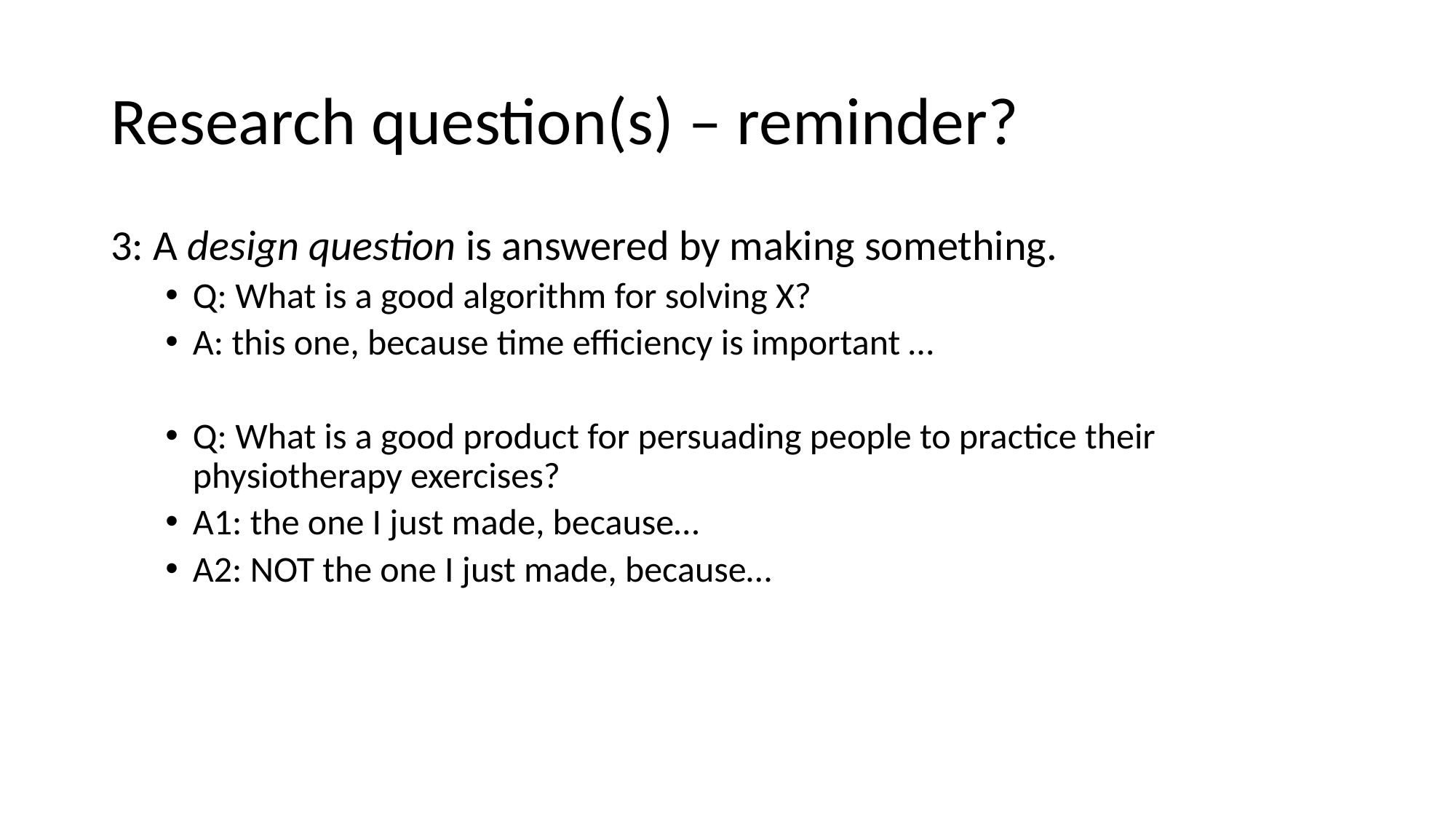

# Research question(s) – reminder?
3: A design question is answered by making something.
Q: What is a good algorithm for solving X?
A: this one, because time efficiency is important …

Q: What is a good product for persuading people to practice their physiotherapy exercises?
A1: the one I just made, because…
A2: NOT the one I just made, because…